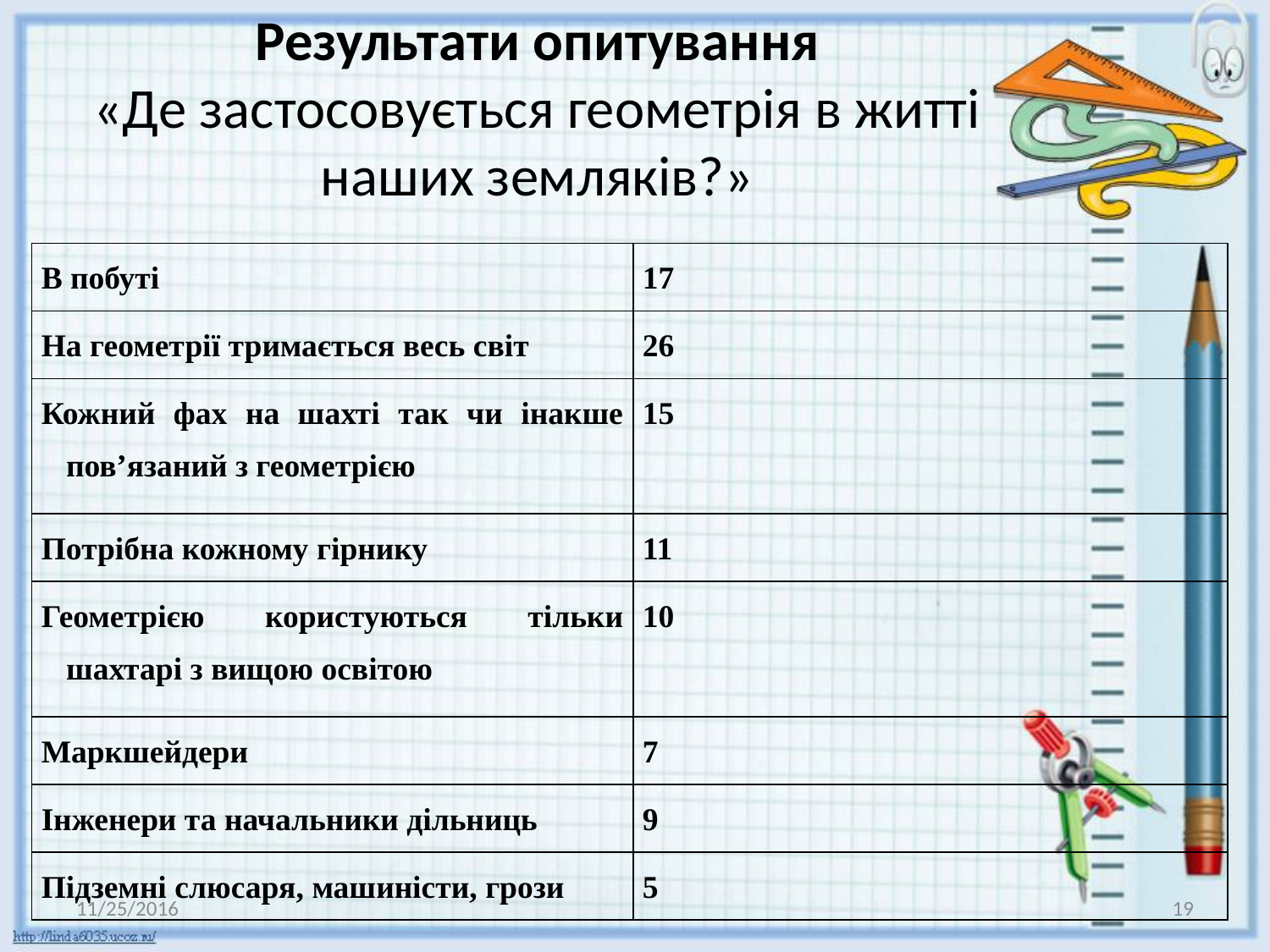

# Результати опитування «Де застосовується геометрія в житті наших земляків?»
| В побуті | 17 |
| --- | --- |
| На геометрії тримається весь світ | 26 |
| Кожний фах на шахті так чи інакше пов’язаний з геометрією | 15 |
| Потрібна кожному гірнику | 11 |
| Геометрією користуються тільки шахтарі з вищою освітою | 10 |
| Маркшейдери | 7 |
| Інженери та начальники дільниць | 9 |
| Підземні слюсаря, машиністи, грози | 5 |
11/25/2016
19